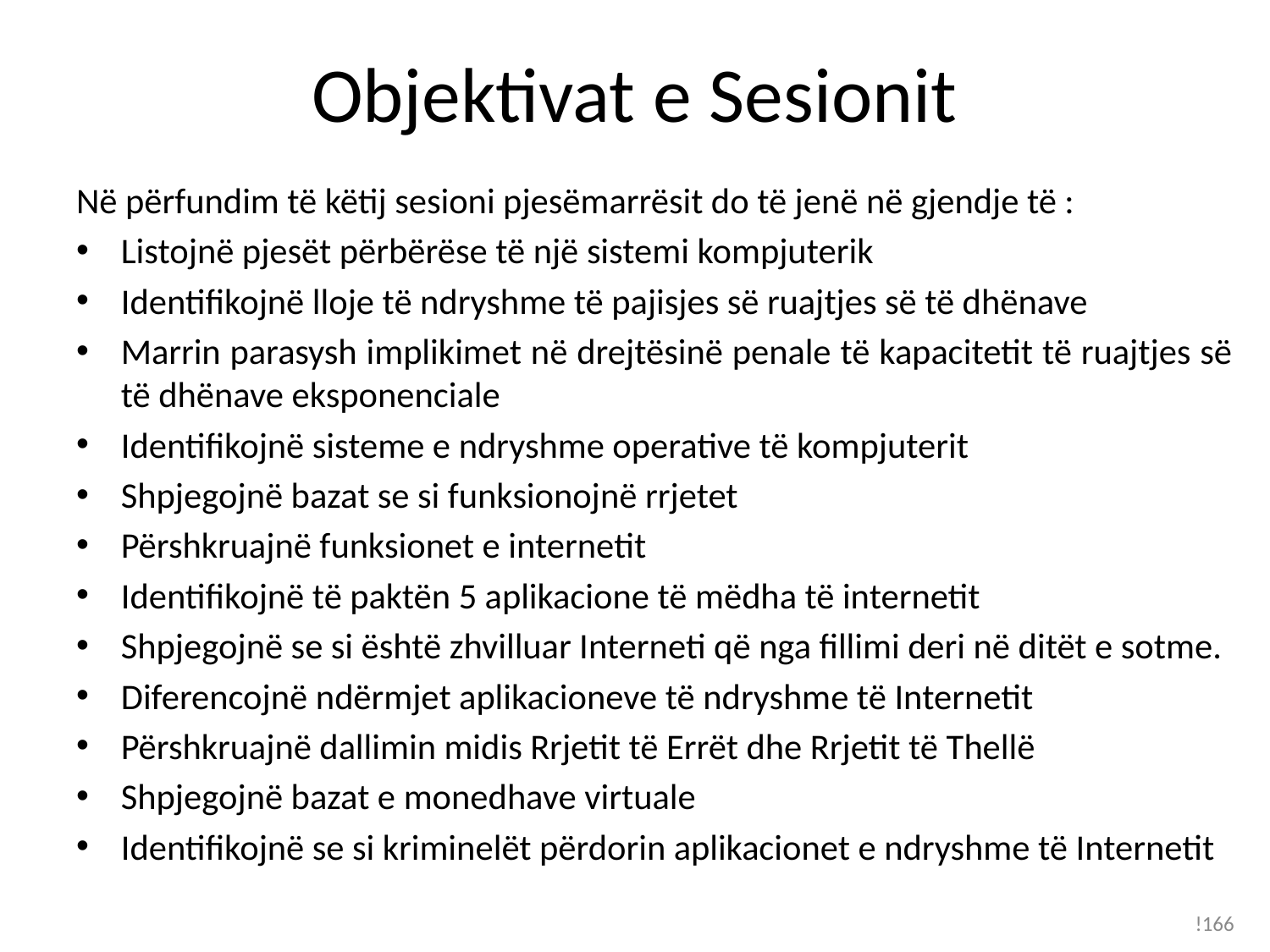

# Objektivat e Sesionit
Në përfundim të këtij sesioni pjesëmarrësit do të jenë në gjendje të :
Listojnë pjesët përbërëse të një sistemi kompjuterik
Identifikojnë lloje të ndryshme të pajisjes së ruajtjes së të dhënave
Marrin parasysh implikimet në drejtësinë penale të kapacitetit të ruajtjes së të dhënave eksponenciale
Identifikojnë sisteme e ndryshme operative të kompjuterit
Shpjegojnë bazat se si funksionojnë rrjetet
Përshkruajnë funksionet e internetit
Identifikojnë të paktën 5 aplikacione të mëdha të internetit
Shpjegojnë se si është zhvilluar Interneti që nga fillimi deri në ditët e sotme.
Diferencojnë ndërmjet aplikacioneve të ndryshme të Internetit
Përshkruajnë dallimin midis Rrjetit të Errët dhe Rrjetit të Thellë
Shpjegojnë bazat e monedhave virtuale
Identifikojnë se si kriminelët përdorin aplikacionet e ndryshme të Internetit

!166